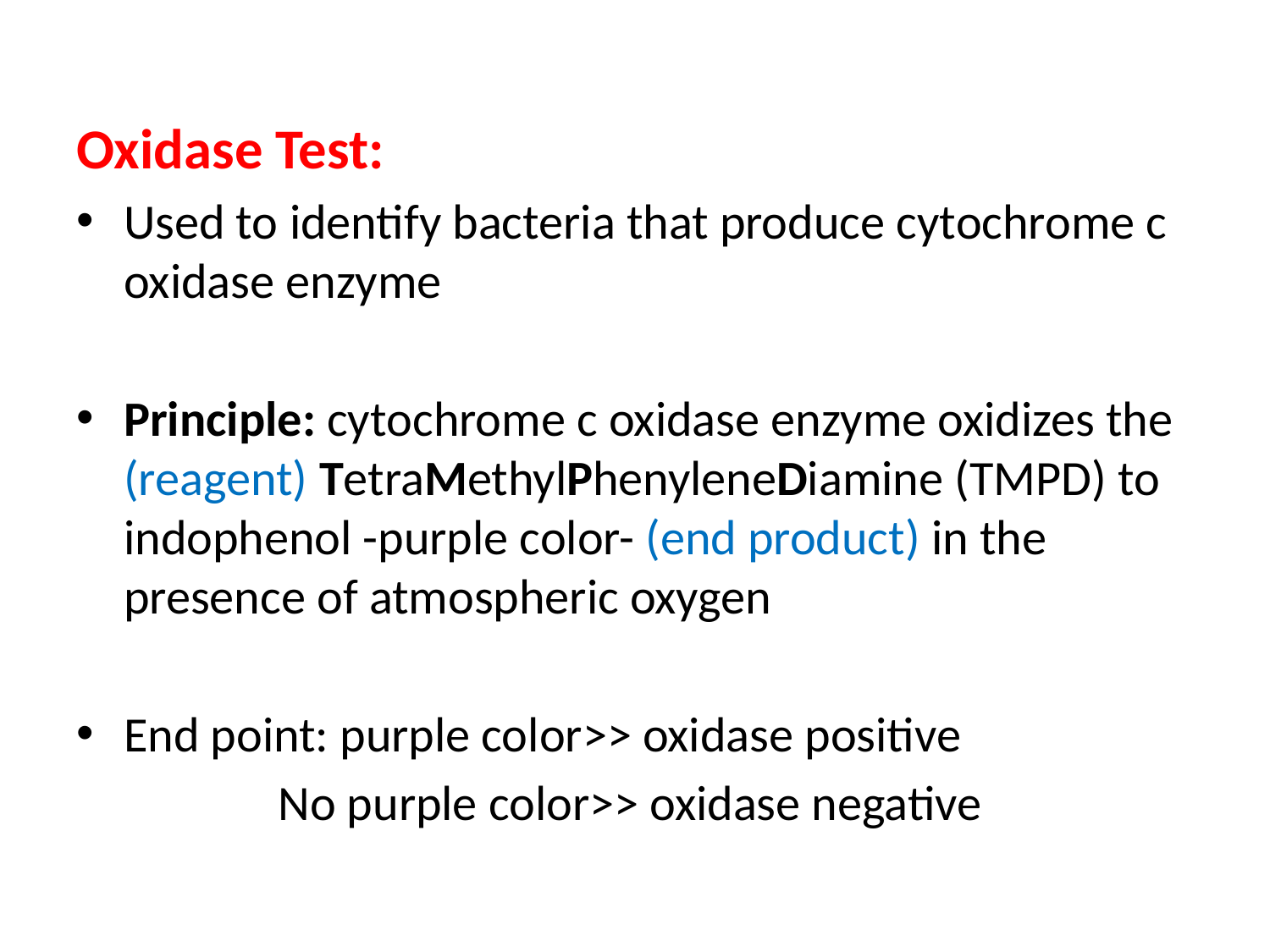

#
Oxidase Test:
Used to identify bacteria that produce cytochrome c oxidase enzyme

Principle: cytochrome c oxidase enzyme oxidizes the (reagent) TetraMethylPhenyleneDiamine (TMPD) to indophenol -purple color- (end product) in the presence of atmospheric oxygen

End point: purple color>> oxidase positive
                  No purple color>> oxidase negative